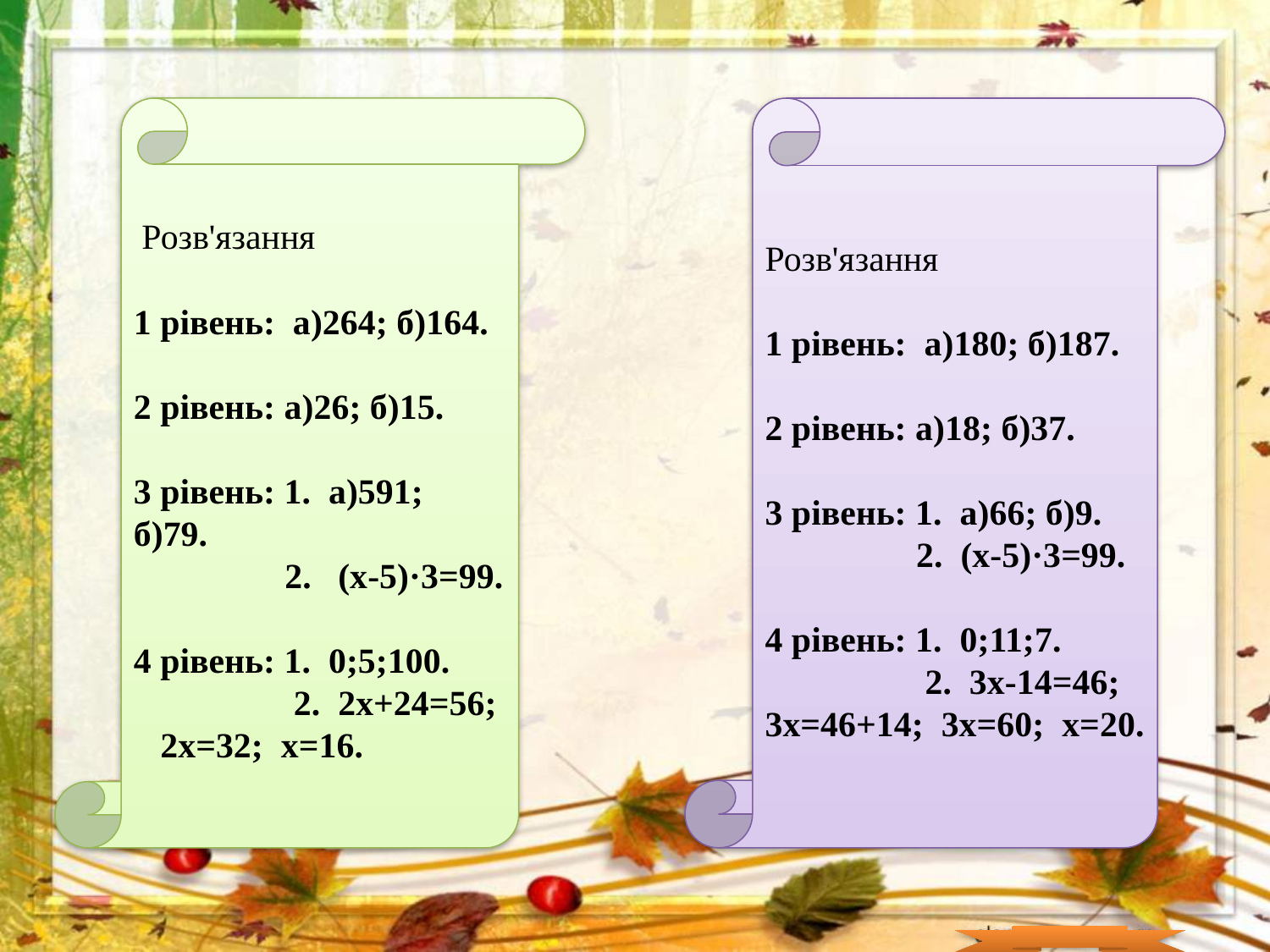

Розв'язання

1 рівень:  а)264; б)164.

2 рівень: а)26; б)15.

3 рівень: 1.  а)591; б)79.
                 2.   (х-5)·3=99.

4 рівень: 1.  0;5;100.
                  2.  2х+24=56;     2х=32;  х=16.
Розв'язання

1 рівень:  а)180; б)187.

2 рівень: а)18; б)37.

3 рівень: 1.  а)66; б)9.
                 2.  (х-5)·3=99.

4 рівень: 1.  0;11;7.
                  2.  3х-14=46; 3х=46+14;  3х=60;  х=20.